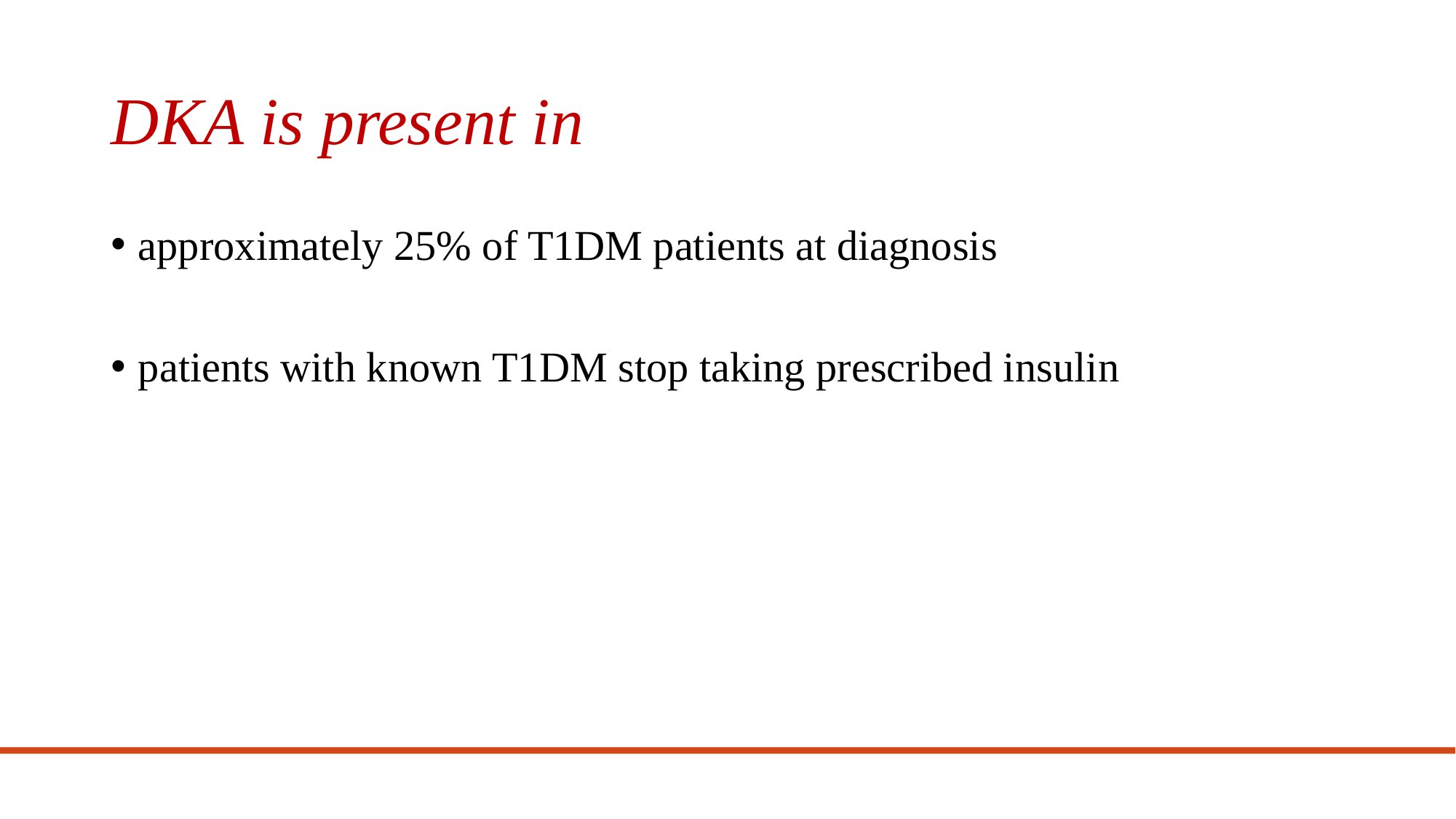

# DKA is present in
approximately 25% of T1DM patients at diagnosis

patients with known T1DM stop taking prescribed insulin